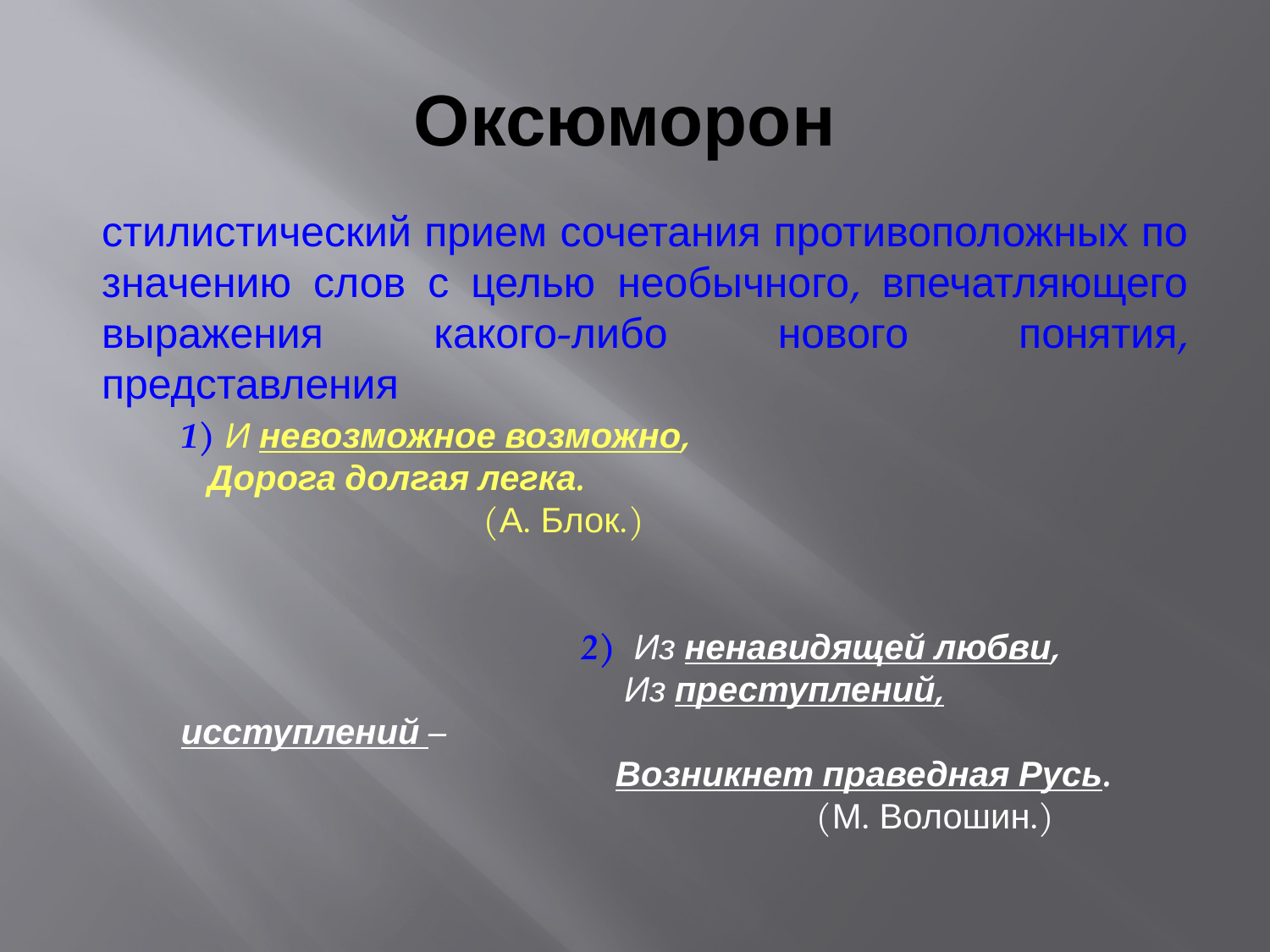

# Оксюморон
стилистический прием сочетания противоположных по значению слов с целью необычного, впечатляющего выражения какого-либо нового понятия, представления
1) И невозможное возможно,
   Дорога долгая легка.
                                  (А. Блок.)

                                             2)  Из ненавидящей любви,
			       Из преступлений, исступлений –
			      Возникнет праведная Русь.
                                   			(М. Волошин.)